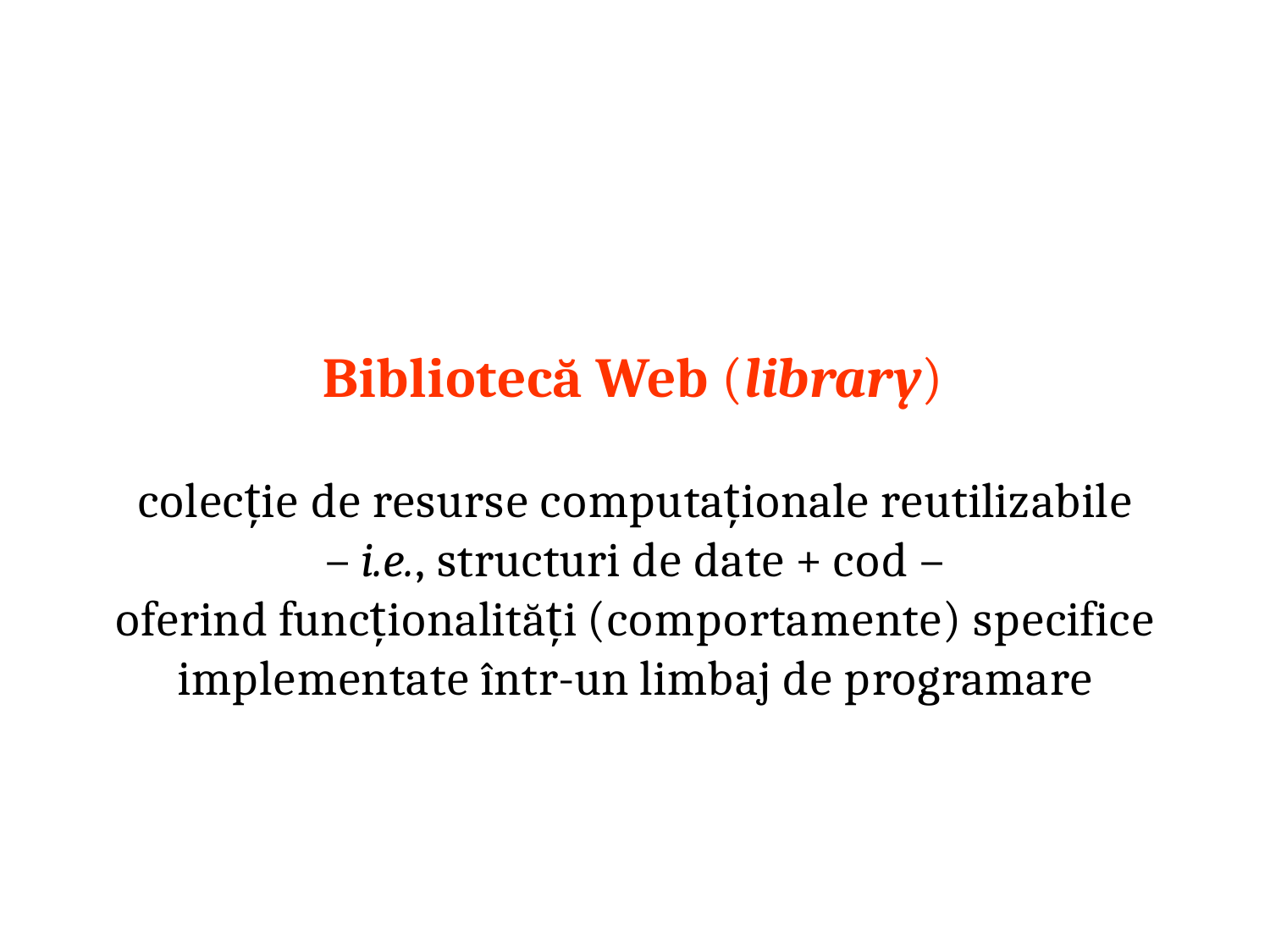

# Bibliotecă Web (library)
colecție de resurse computaționale reutilizabile
– i.e., structuri de date + cod –
oferind funcționalități (comportamente) specifice
implementate într-un limbaj de programare